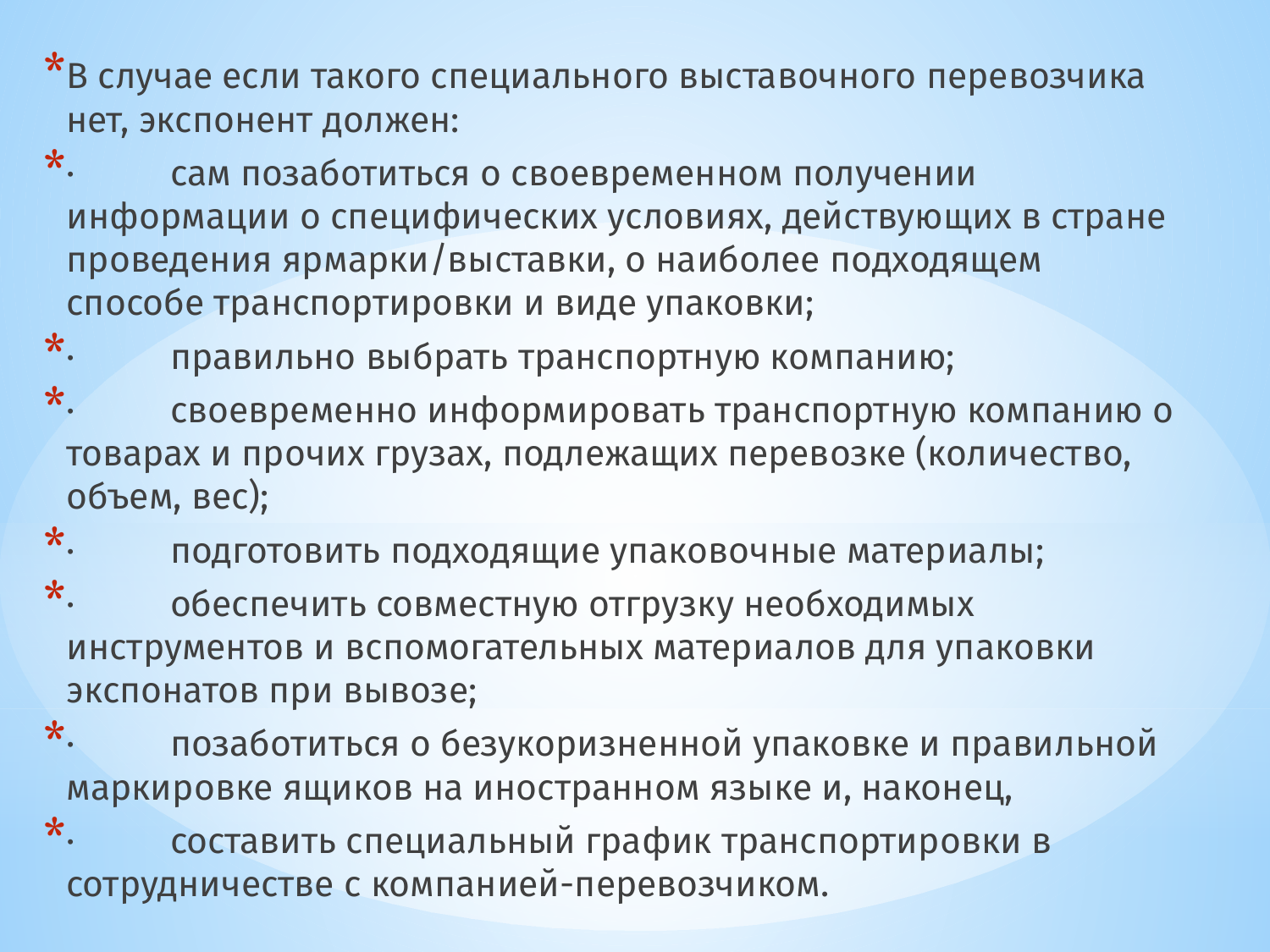

В случае если такого специального выставочного перевозчика нет, экспонент должен:
·          сам позаботиться о своевременном получении информации о специфических условиях, действующих в стране проведения ярмарки/выставки, о наиболее подходящем способе транспортировки и виде упаковки;
·          правильно выбрать транспортную компанию;
·          своевременно информировать транспортную компанию о товарах и прочих грузах, подлежащих перевозке (количество, объем, вес);
·          подготовить подходящие упаковочные материалы;
·          обеспечить совместную отгрузку необходимых инструментов и вспомогательных материалов для упаковки экспонатов при вывозе;
·          позаботиться о безукоризненной упаковке и правильной маркировке ящиков на иностранном языке и, наконец,
·          составить специальный график транспортировки в сотрудничестве с компанией-перевозчиком.

#